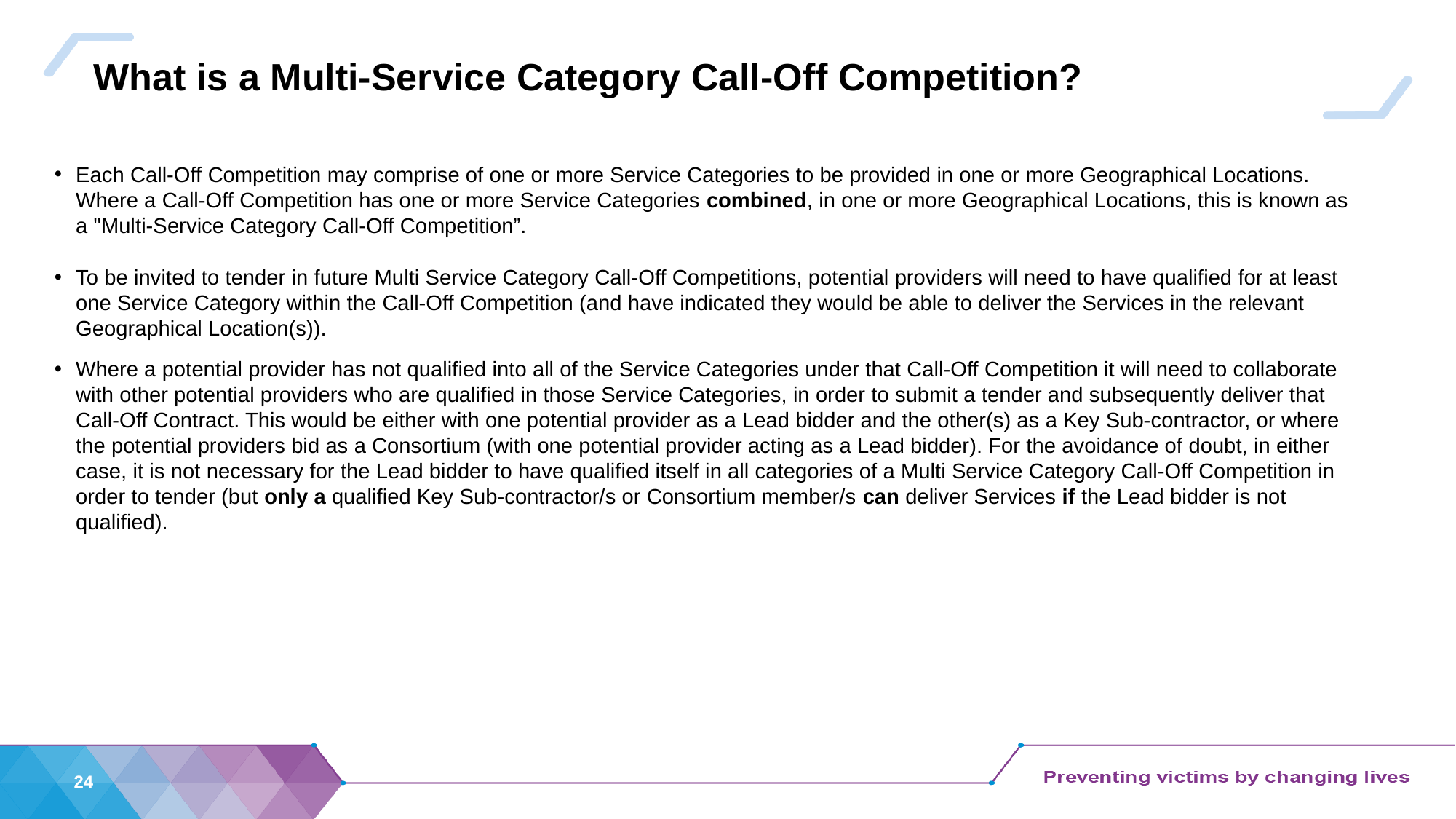

# What is a Multi-Service Category Call-Off Competition?
Each Call-Off Competition may comprise of one or more Service Categories to be provided in one or more Geographical Locations. Where a Call-Off Competition has one or more Service Categories combined, in one or more Geographical Locations, this is known as a "Multi-Service Category Call-Off Competition”.
To be invited to tender in future Multi Service Category Call-Off Competitions, potential providers will need to have qualified for at least one Service Category within the Call-Off Competition (and have indicated they would be able to deliver the Services in the relevant Geographical Location(s)).
Where a potential provider has not qualified into all of the Service Categories under that Call-Off Competition it will need to collaborate with other potential providers who are qualified in those Service Categories, in order to submit a tender and subsequently deliver that Call-Off Contract. This would be either with one potential provider as a Lead bidder and the other(s) as a Key Sub-contractor, or where the potential providers bid as a Consortium (with one potential provider acting as a Lead bidder). For the avoidance of doubt, in either case, it is not necessary for the Lead bidder to have qualified itself in all categories of a Multi Service Category Call-Off Competition in order to tender (but only a qualified Key Sub-contractor/s or Consortium member/s can deliver Services if the Lead bidder is not qualified).

24